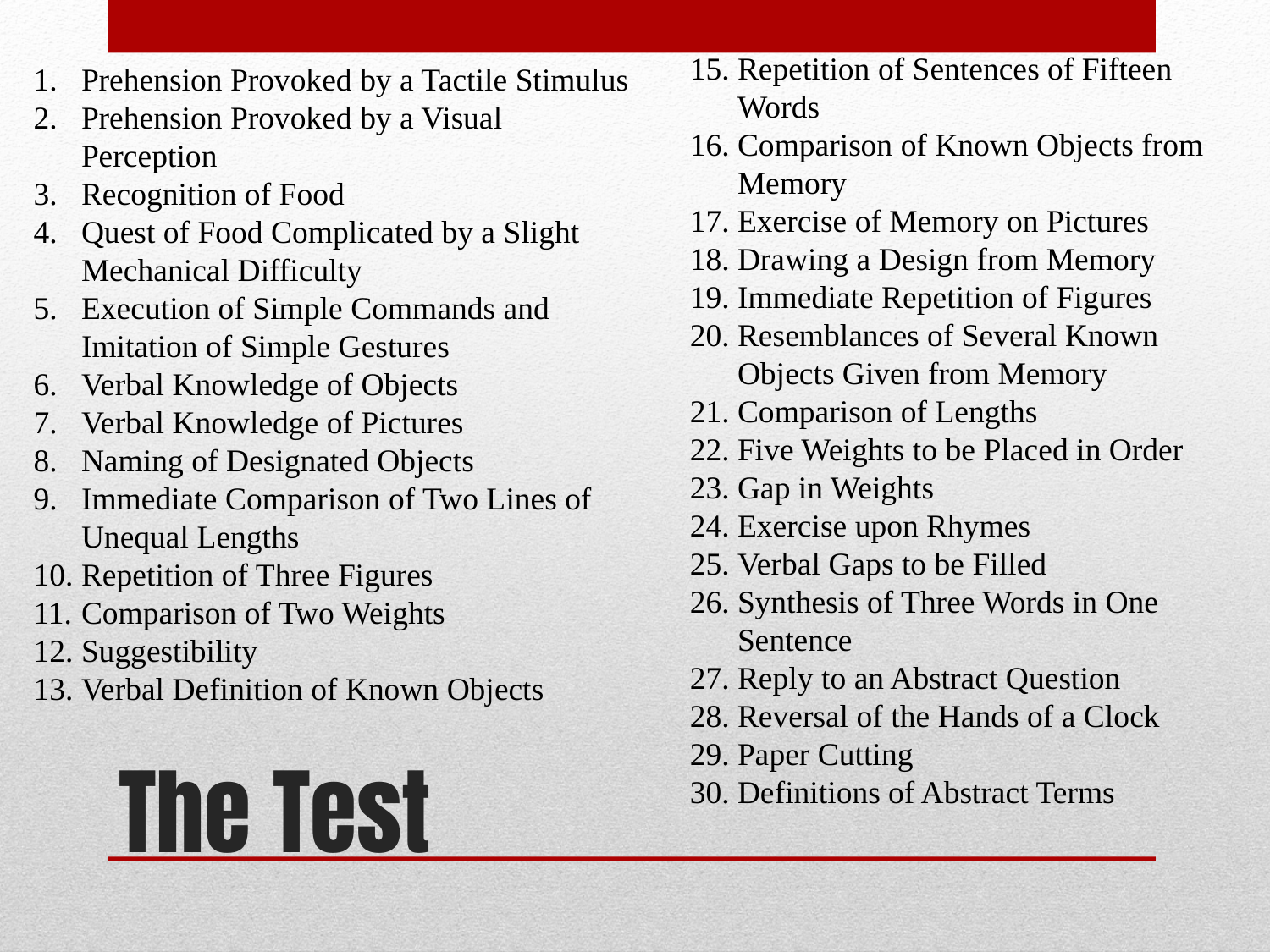

Repetition of Sentences of Fifteen Words
Comparison of Known Objects from Memory
Exercise of Memory on Pictures
Drawing a Design from Memory
Immediate Repetition of Figures
Resemblances of Several Known Objects Given from Memory
Comparison of Lengths
Five Weights to be Placed in Order
Gap in Weights
Exercise upon Rhymes
Verbal Gaps to be Filled
Synthesis of Three Words in One Sentence
Reply to an Abstract Question
Reversal of the Hands of a Clock
Paper Cutting
Definitions of Abstract Terms
Prehension Provoked by a Tactile Stimulus
Prehension Provoked by a Visual Perception
Recognition of Food
Quest of Food Complicated by a Slight Mechanical Difficulty
Execution of Simple Commands and Imitation of Simple Gestures
Verbal Knowledge of Objects
Verbal Knowledge of Pictures
Naming of Designated Objects
Immediate Comparison of Two Lines of Unequal Lengths
Repetition of Three Figures
Comparison of Two Weights
Suggestibility
Verbal Definition of Known Objects

# The Test